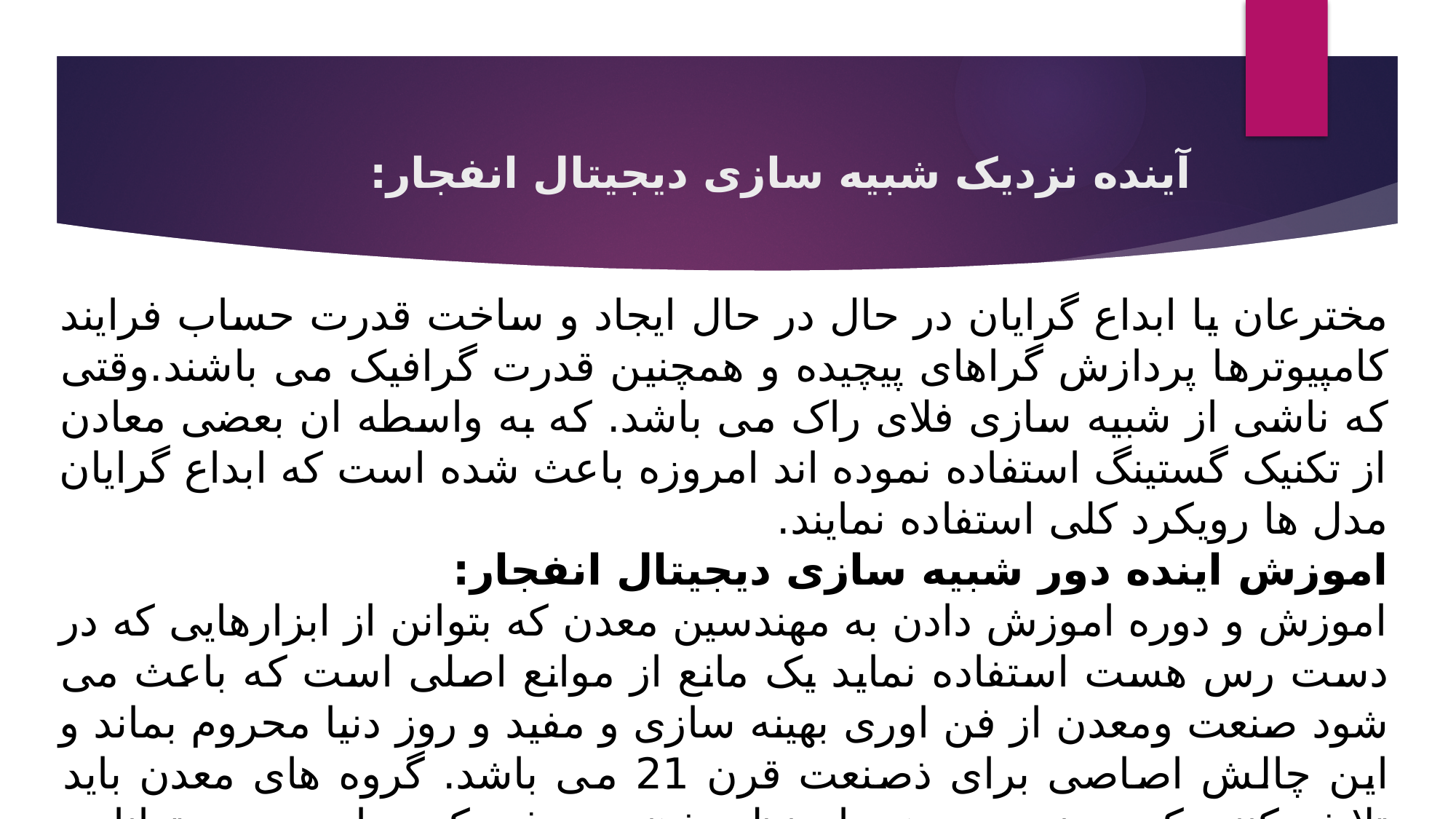

# آینده نزدیک شبیه سازی دیجیتال انفجار:
مخترعان یا ابداع گرایان در حال در حال ایجاد و ساخت قدرت حساب فرایند کامپیوترها پردازش گراهای پیچیده و همچنین قدرت گرافیک می باشند.وقتی که ناشی از شبیه سازی فلای راک می باشد. که به واسطه ان بعضی معادن از تکنیک گستینگ استفاده نموده اند امروزه باعث شده است که ابداع گرایان مدل ها رویکرد کلی استفاده نمایند.
اموزش اینده دور شبیه سازی دیجیتال انفجار:
اموزش و دوره اموزش دادن به مهندسین معدن که بتوانن از ابزارهایی که در دست رس هست استفاده نماید یک مانع از موانع اصلی است که باعث می شود صنعت ومعدن از فن اوری بهینه سازی و مفید و روز دنیا محروم بماند و این چالش اصاصی برای ذصنعت قرن 21 می باشد. گروه های معدن باید تلاش کنند که مهندسین هم از نظر ذهنی و فیزیکی یا جسمی توانایی رویارویی با فناوری جدید را داشته باشند و بتوانند نرم افزارها را مورد استفاده قرار دهند این کار از طریق اموزش امکان پذیر است.